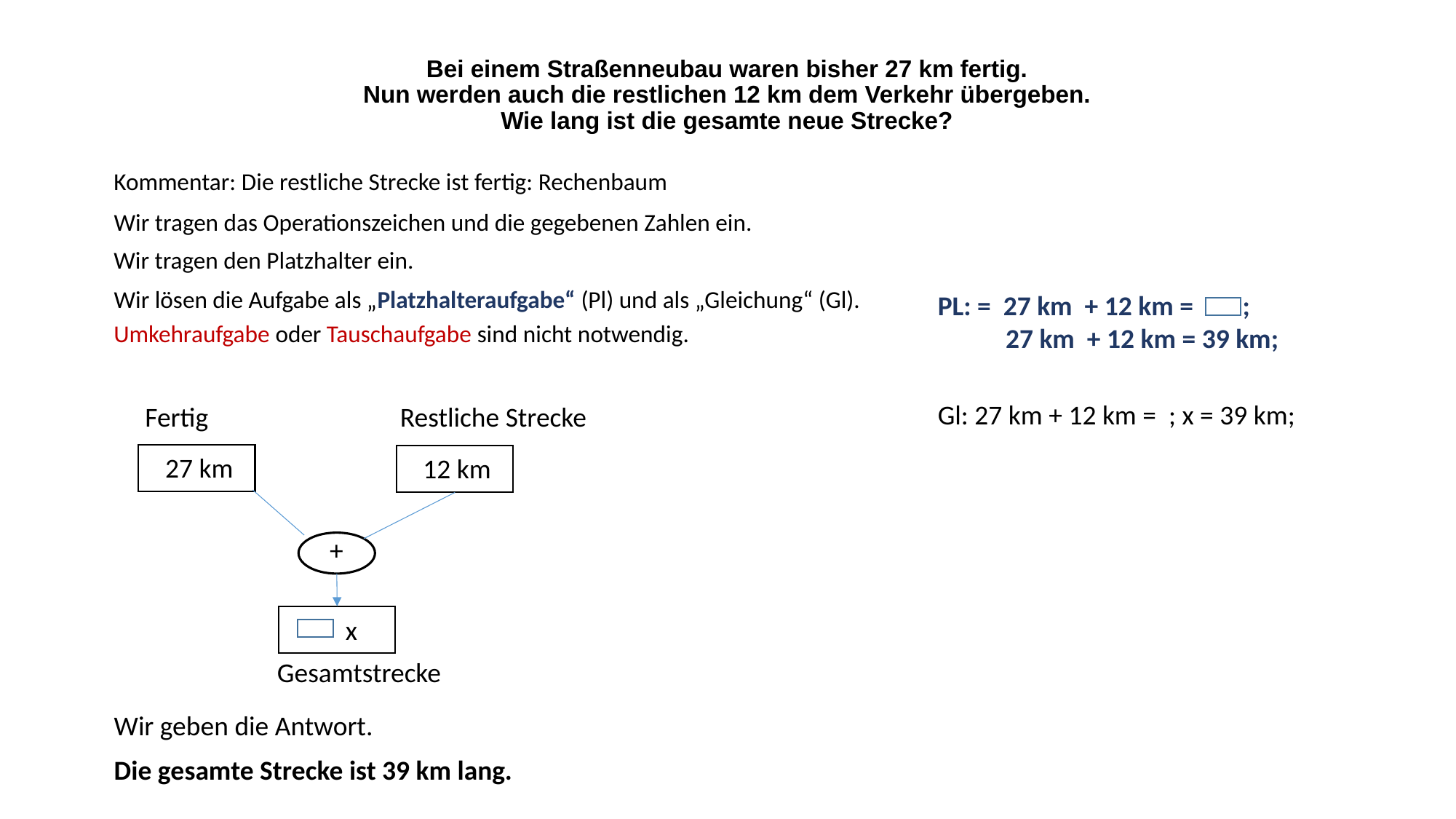

# Bei einem Straßenneubau waren bisher 27 km fertig. Nun werden auch die restlichen 12 km dem Verkehr übergeben. Wie lang ist die gesamte neue Strecke?
Kommentar: Die restliche Strecke ist fertig: Rechenbaum
Wir tragen das Operationszeichen und die gegebenen Zahlen ein.
Wir tragen den Platzhalter ein.
Wir lösen die Aufgabe als „Platzhalteraufgabe“ (Pl) und als „Gleichung“ (Gl).
PL: =  27 km  + 12 km =        ;
           27 km  + 12 km = 39 km;

Umkehraufgabe oder Tauschaufgabe sind nicht notwendig.

Gl: 27 km + 12 km =  ; x = 39 km;
 Fertig
Restliche Strecke

27 km

12 km
+

x

 Gesamtstrecke
Wir geben die Antwort.
Die gesamte Strecke ist 39 km lang.